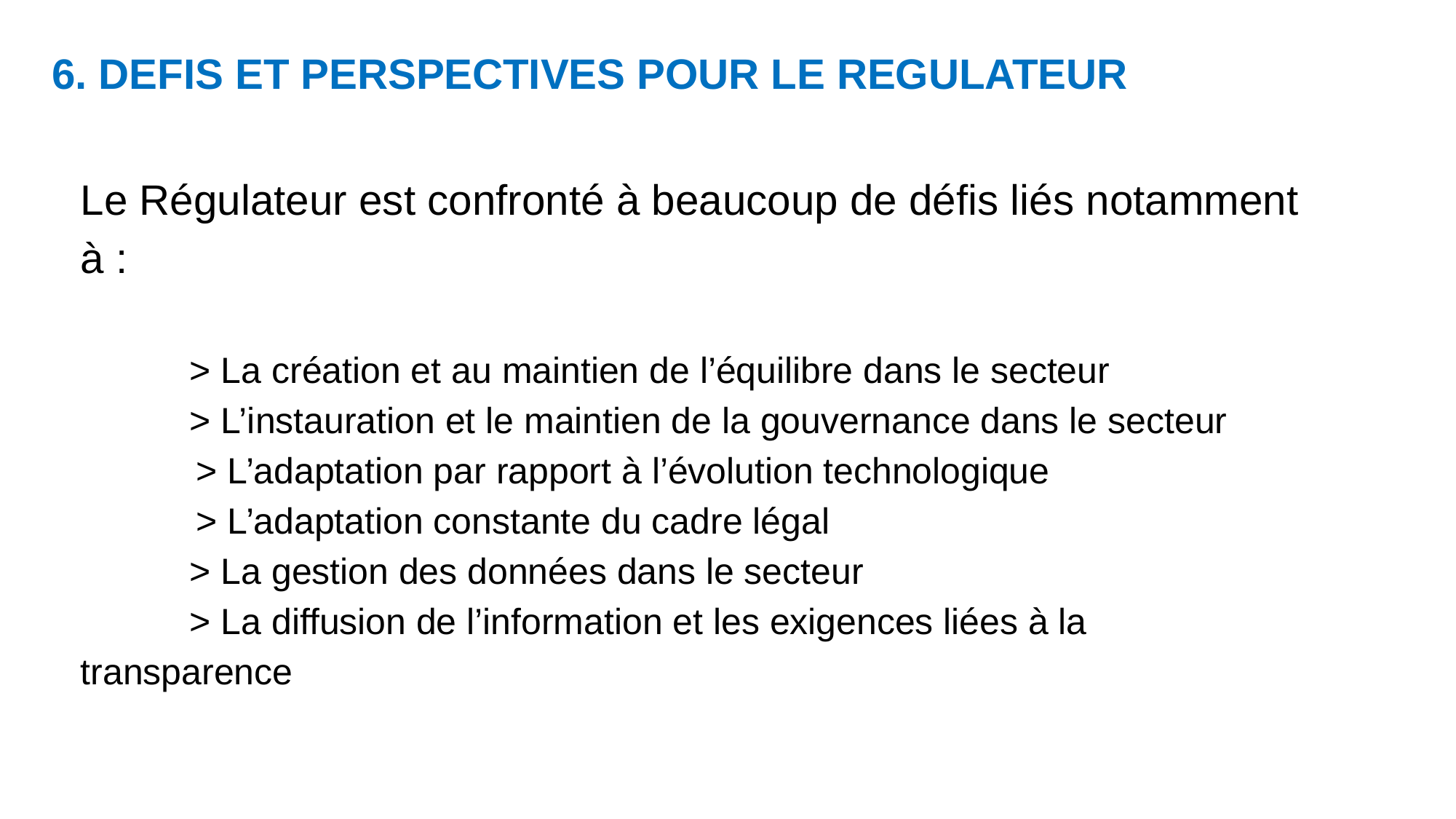

6. DEFIS ET PERSPECTIVES POUR LE REGULATEUR
Le Régulateur est confronté à beaucoup de défis liés notamment à :

	> La création et au maintien de l’équilibre dans le secteur
	> L’instauration et le maintien de la gouvernance dans le secteur
	      > L’adaptation par rapport à l’évolution technologique
	      > L’adaptation constante du cadre légal
		> La gestion des données dans le secteur
		> La diffusion de l’information et les exigences liées à la transparence